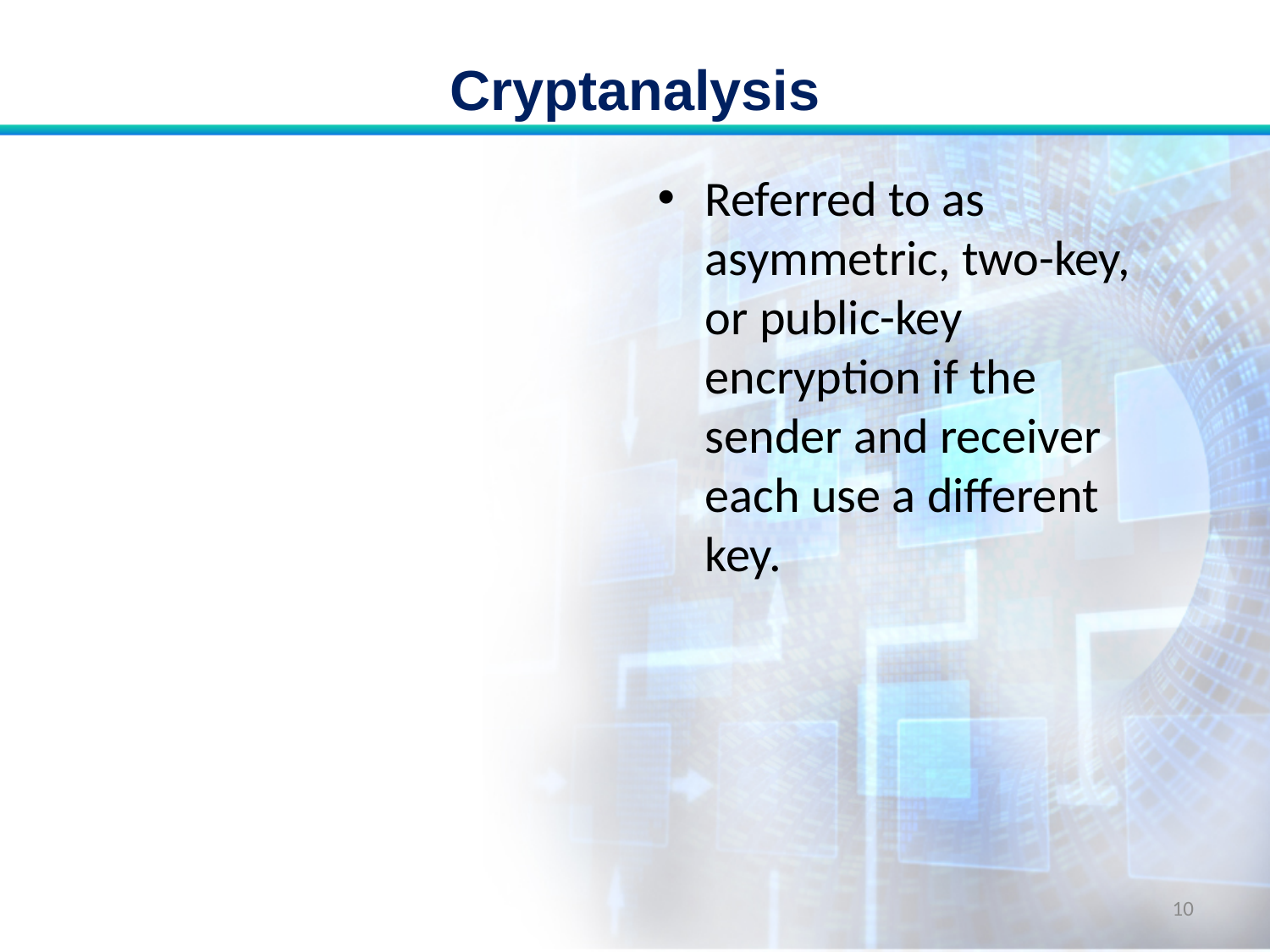

# Cryptanalysis
Referred to as asymmetric, two-key, or public-key encryption if the sender and receiver each use a different key.

10